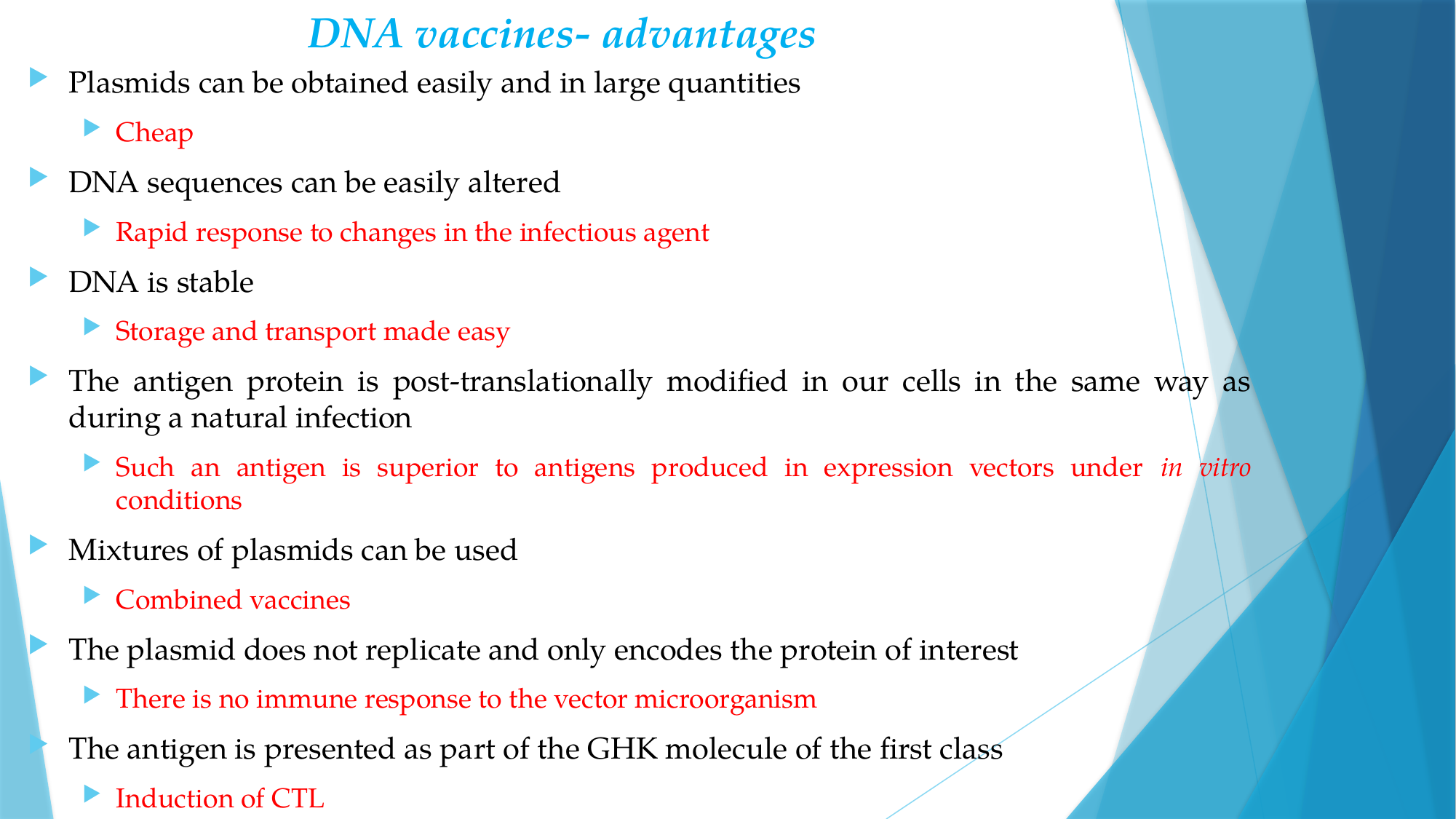

DNA vaccines- advantages
Plasmids can be obtained easily and in large quantities
Cheap
DNA sequences can be easily altered
Rapid response to changes in the infectious agent
DNA is stable
Storage and transport made easy
The antigen protein is post-translationally modified in our cells in the same way as during a natural infection
Such an antigen is superior to antigens produced in expression vectors under in vitro conditions
Mixtures of plasmids can be used
Combined vaccines
The plasmid does not replicate and only encodes the protein of interest
There is no immune response to the vector microorganism
The antigen is presented as part of the GHK molecule of the first class
Induction of CTL